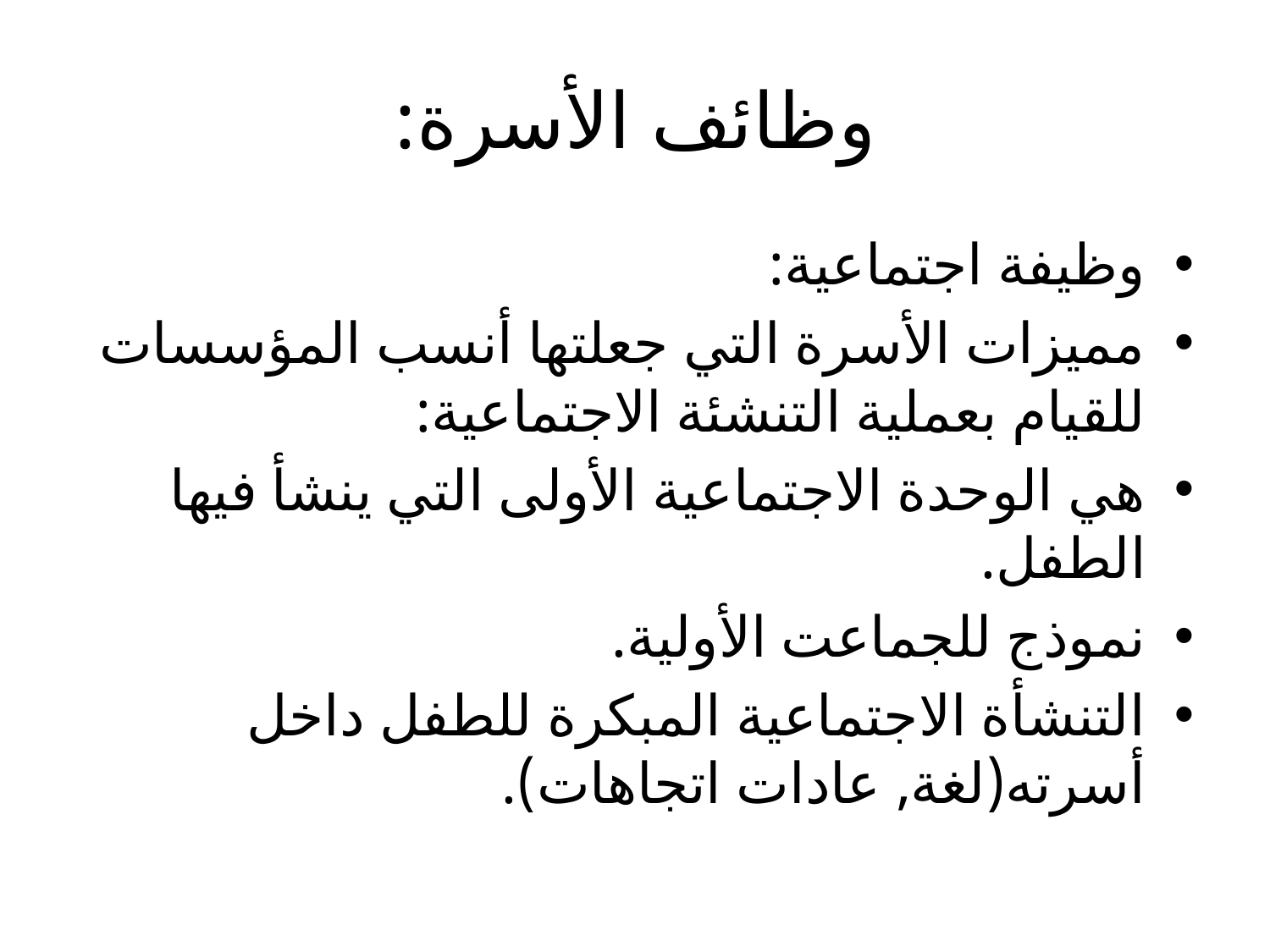

# وظائف الأسرة:
وظيفة اجتماعية:
مميزات الأسرة التي جعلتها أنسب المؤسسات للقيام بعملية التنشئة الاجتماعية:
هي الوحدة الاجتماعية الأولى التي ينشأ فيها الطفل.
نموذج للجماعت الأولية.
التنشأة الاجتماعية المبكرة للطفل داخل أسرته(لغة, عادات اتجاهات).